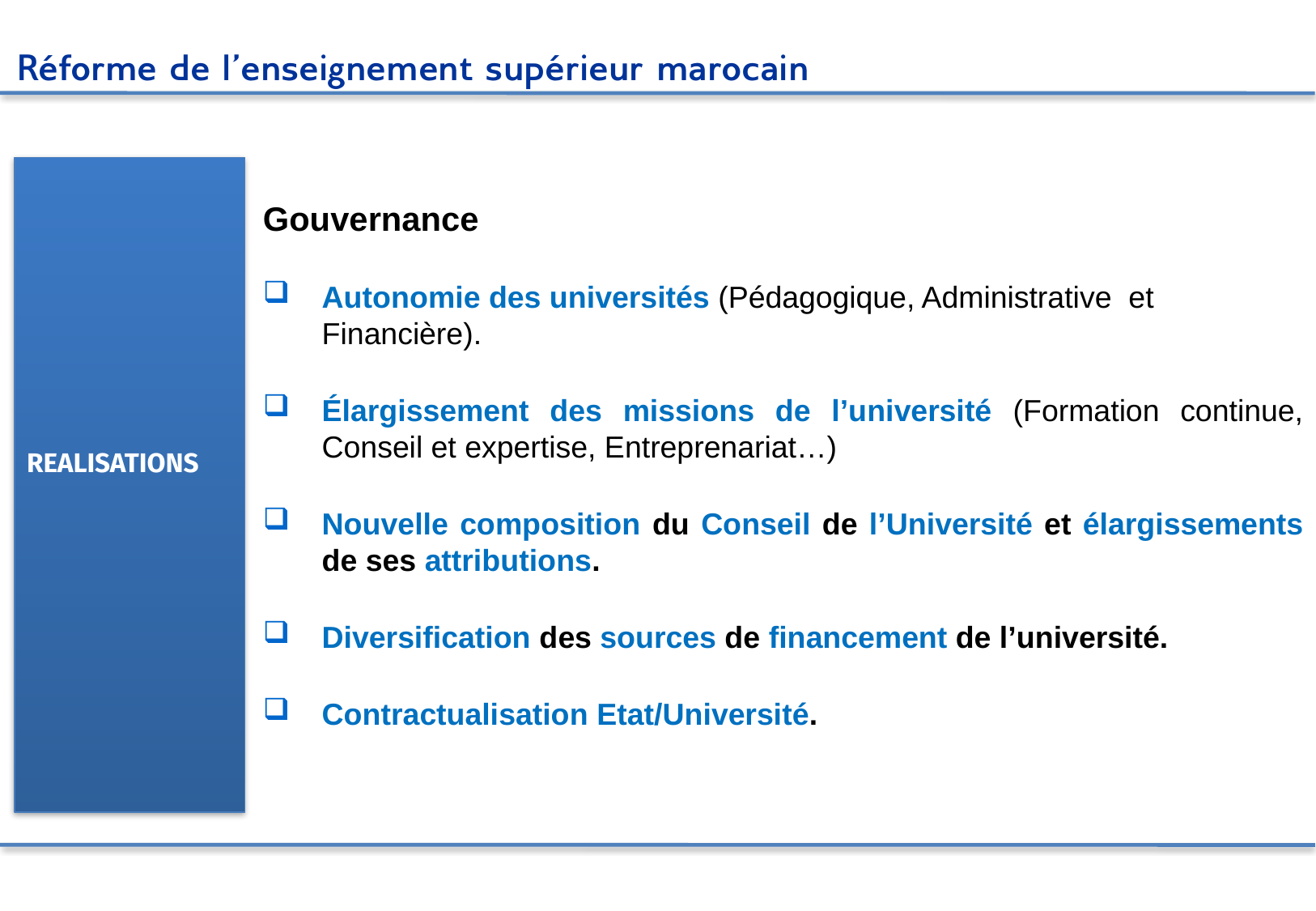

# Réforme de l’enseignement supérieur marocain

REALISATIONS
Gouvernance
Autonomie des universités (Pédagogique, Administrative  et Financière).
Élargissement des missions de l’université (Formation continue, Conseil et expertise, Entreprenariat…)
Nouvelle composition du Conseil de l’Université et élargissements de ses attributions.
Diversification des sources de financement de l’université.
Contractualisation Etat/Université.